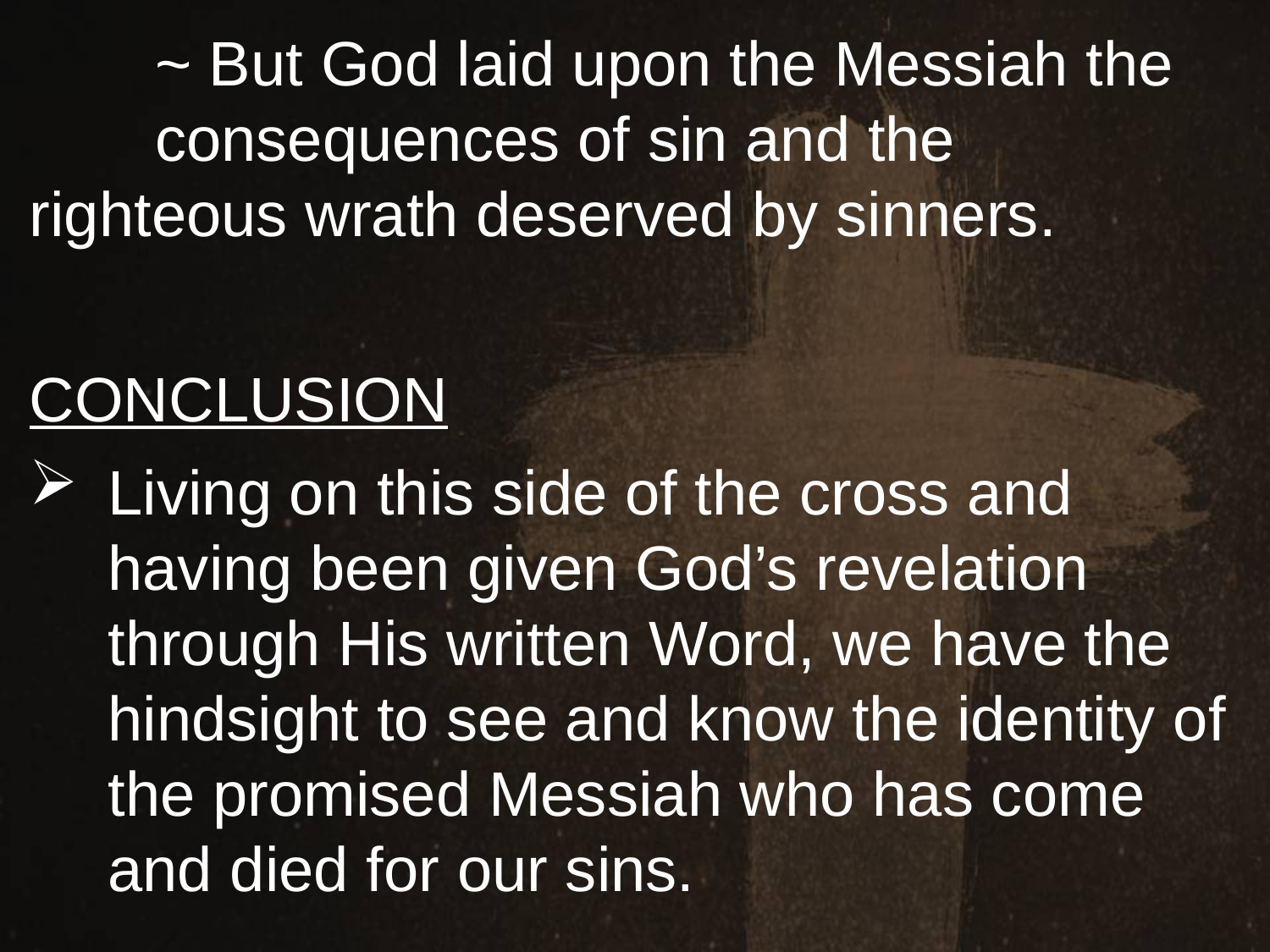

~ But God laid upon the Messiah the 			consequences of sin and the 				righteous wrath deserved by sinners.

CONCLUSION
Living on this side of the cross and having been given God’s revelation through His written Word, we have the hindsight to see and know the identity of the promised Messiah who has come and died for our sins.